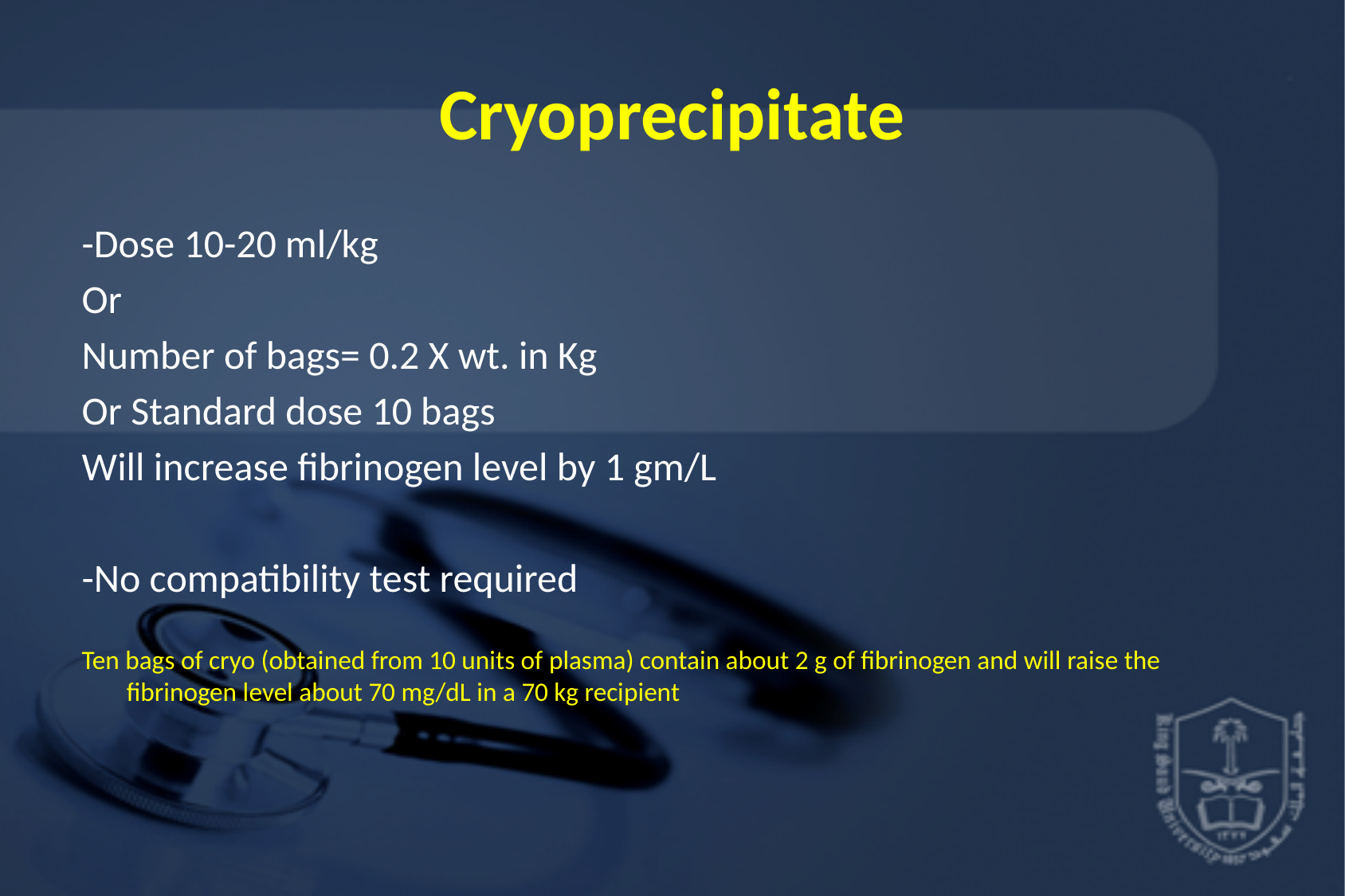

# Cryoprecipitate

-Dose 10-20 ml/kg
Or
Number of bags= 0.2 X wt. in Kg
Or Standard dose 10 bags
Will increase fibrinogen level by 1 gm/L

-No compatibility test required

Ten bags of cryo (obtained from 10 units of plasma) contain about 2 g of fibrinogen and will raise the fibrinogen level about 70 mg/dL in a 70 kg recipient